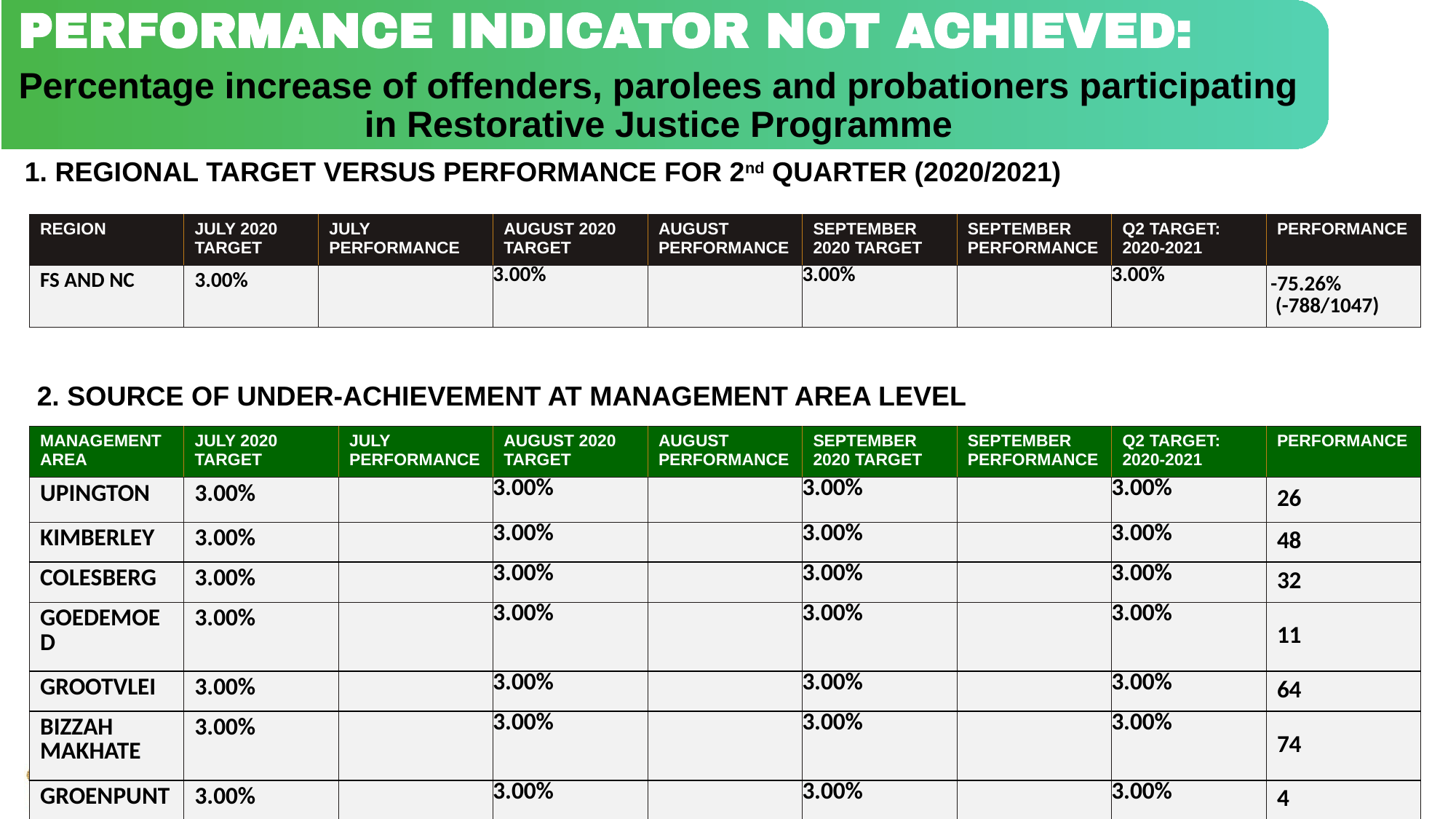

PERFORMANCE INDICATOR NOT ACHIEVED:
Percentage increase of offenders, parolees and probationers participating in Restorative Justice Programme
1. REGIONAL TARGET VERSUS PERFORMANCE FOR 2nd QUARTER (2020/2021)
| REGION | JULY 2020 TARGET | JULY PERFORMANCE | AUGUST 2020 TARGET | AUGUST PERFORMANCE | SEPTEMBER 2020 TARGET | SEPTEMBER PERFORMANCE | Q2 TARGET: 2020-2021 | PERFORMANCE |
| --- | --- | --- | --- | --- | --- | --- | --- | --- |
| FS AND NC | 3.00% |  | 3.00% |  | 3.00% |  | 3.00% | -75.26% (-788/1047) |
     2. SOURCE OF UNDER-ACHIEVEMENT AT MANAGEMENT AREA LEVEL
| MANAGEMENT AREA | JULY 2020 TARGET | JULY PERFORMANCE | AUGUST 2020 TARGET | AUGUST PERFORMANCE | SEPTEMBER 2020 TARGET | SEPTEMBER PERFORMANCE | Q2 TARGET: 2020-2021 | PERFORMANCE |
| --- | --- | --- | --- | --- | --- | --- | --- | --- |
| UPINGTON | 3.00% |  | 3.00% |  | 3.00% |  | 3.00% | 26 |
| KIMBERLEY | 3.00% |  | 3.00% |  | 3.00% |  | 3.00% | 48 |
| COLESBERG | 3.00% |  | 3.00% |  | 3.00% |  | 3.00% | 32 |
| GOEDEMOED | 3.00% |  | 3.00% |  | 3.00% |  | 3.00% | 11 |
| GROOTVLEI | 3.00% |  | 3.00% |  | 3.00% |  | 3.00% | 64 |
| BIZZAH MAKHATE | 3.00% |  | 3.00% |  | 3.00% |  | 3.00% | 74 |
| GROENPUNT | 3.00% |  | 3.00% |  | 3.00% |  | 3.00% | 4 |